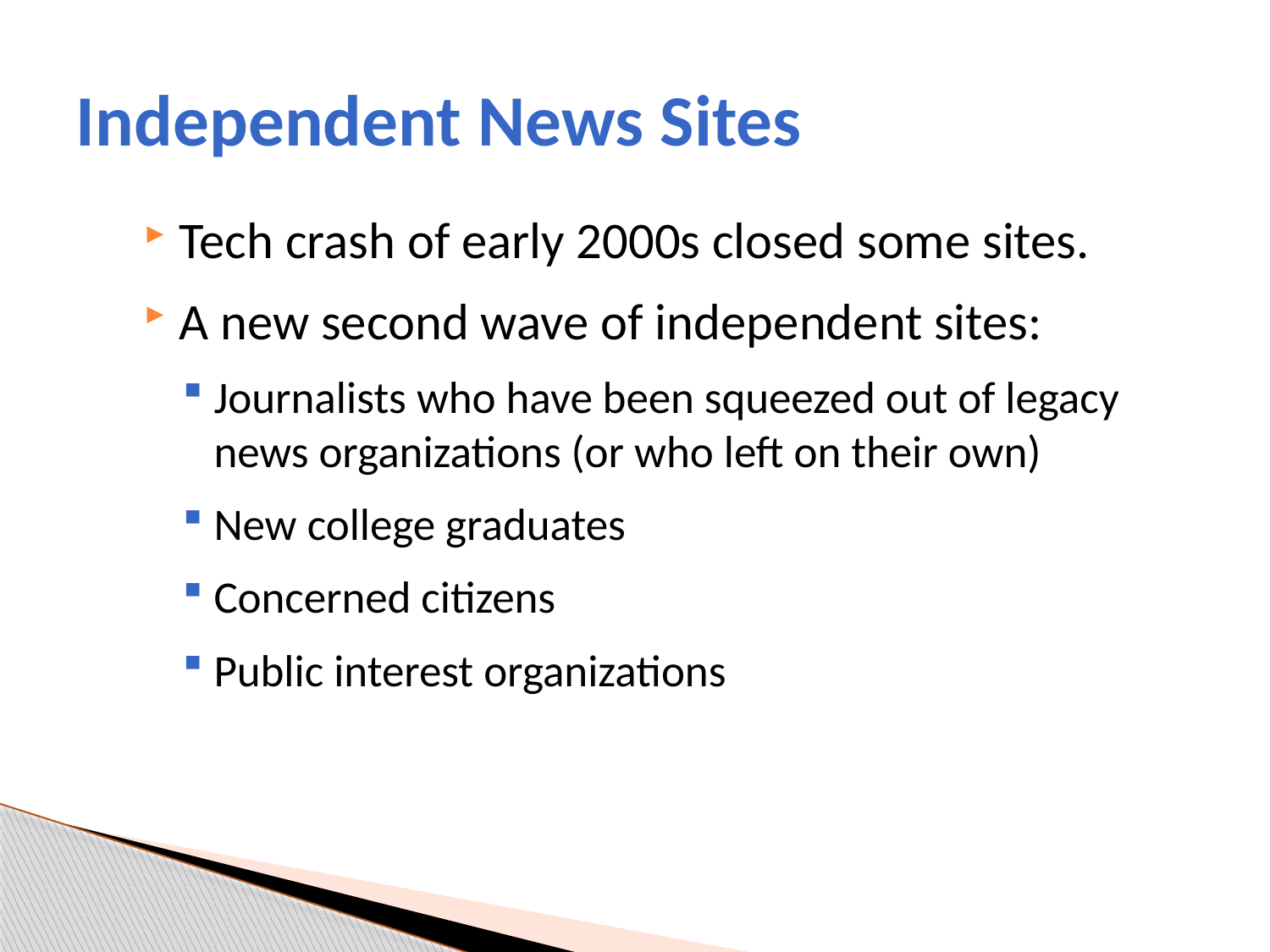

# Independent News Sites
Tech crash of early 2000s closed some sites.
A new second wave of independent sites:
Journalists who have been squeezed out of legacy news organizations (or who left on their own)
New college graduates
Concerned citizens
Public interest organizations